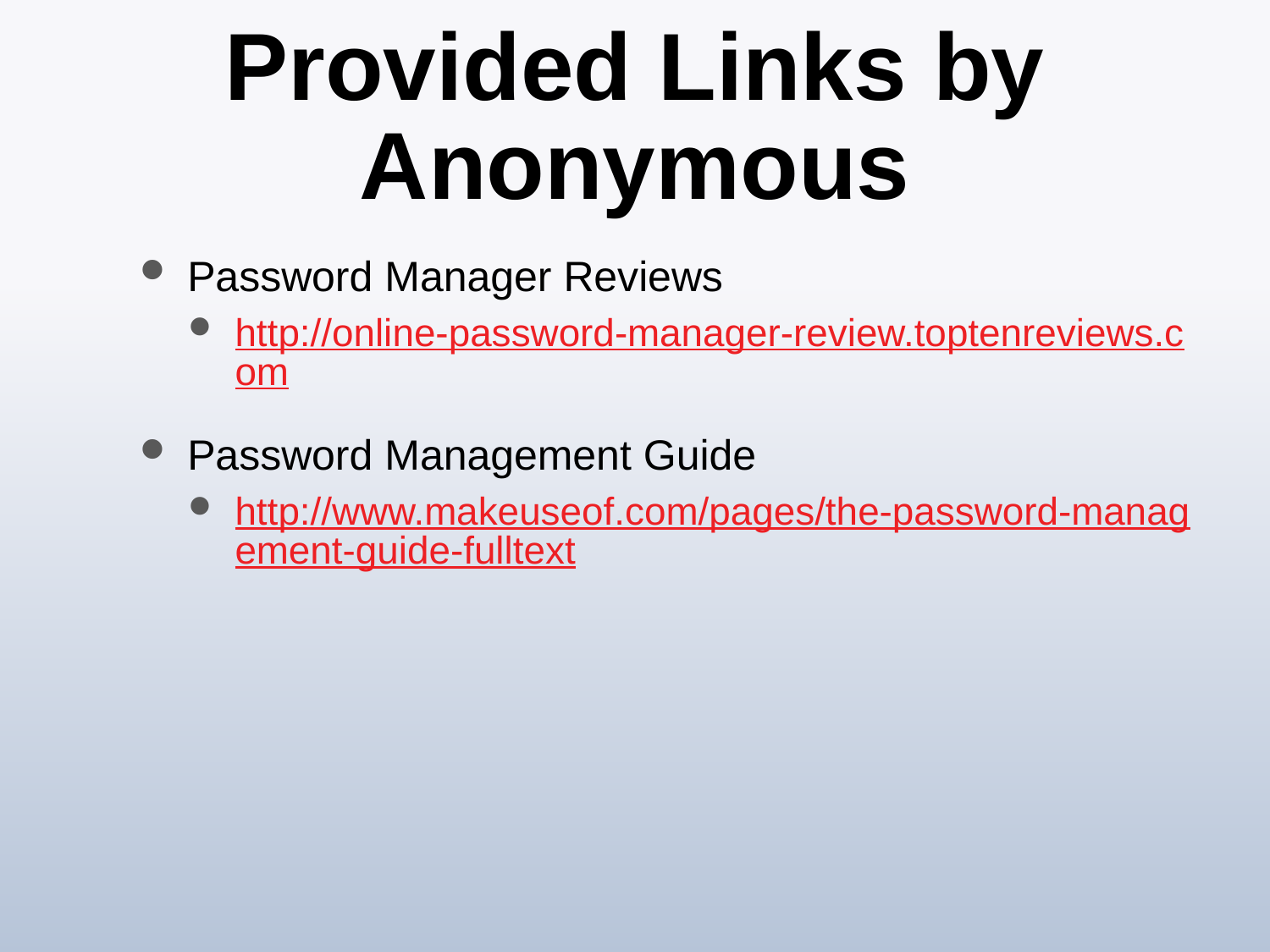

# Provided Links by Anonymous
Password Manager Reviews
http://online-password-manager-review.toptenreviews.com
Password Management Guide
http://www.makeuseof.com/pages/the-password-management-guide-fulltext